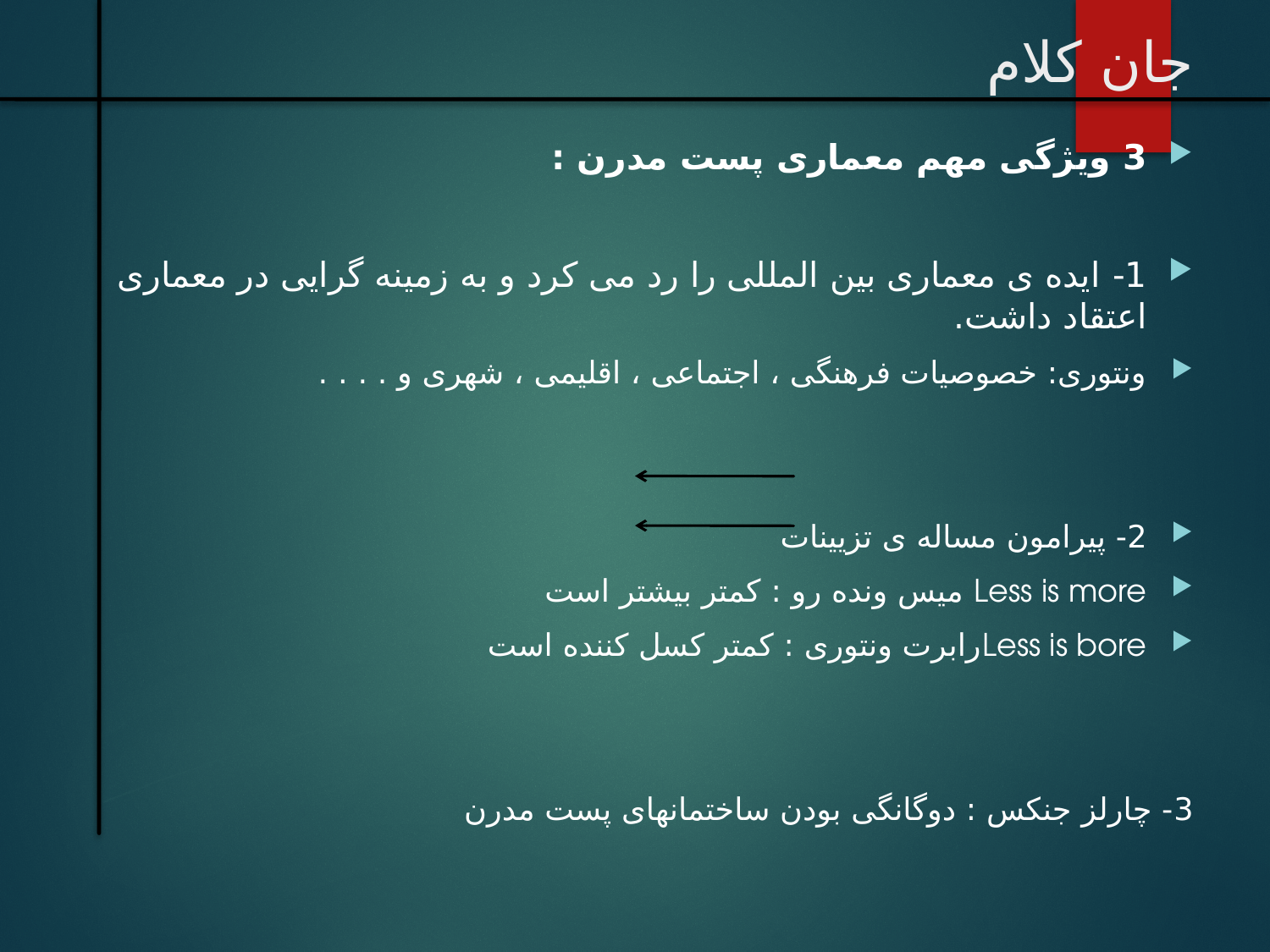

# جان کلام
3 ویژگی مهم معماری پست مدرن :

1- ایده ی معماری بین المللی را رد می کرد و به زمینه گرایی در معماری اعتقاد داشت.
ونتوری: خصوصیات فرهنگی ، اجتماعی ، اقلیمی ، شهری و . . . .

2- پیرامون مساله ی تزیینات
Less is more میس ونده رو : کمتر بیشتر است
Less is boreرابرت ونتوری : کمتر کسل کننده است

3- چارلز جنکس : دوگانگی بودن ساختمانهای پست مدرن